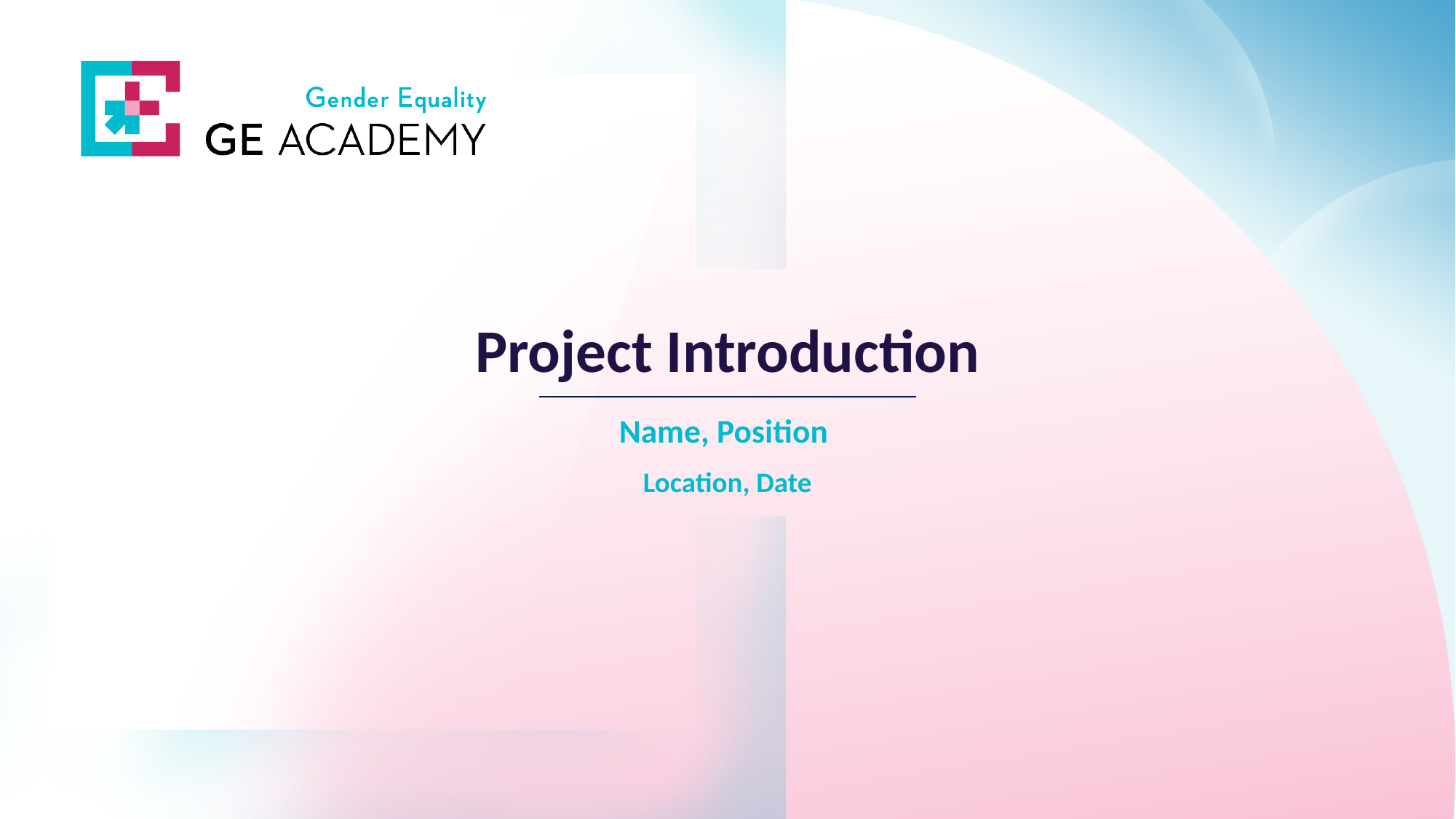

# Project Introduction
Name, Position
Location, Date